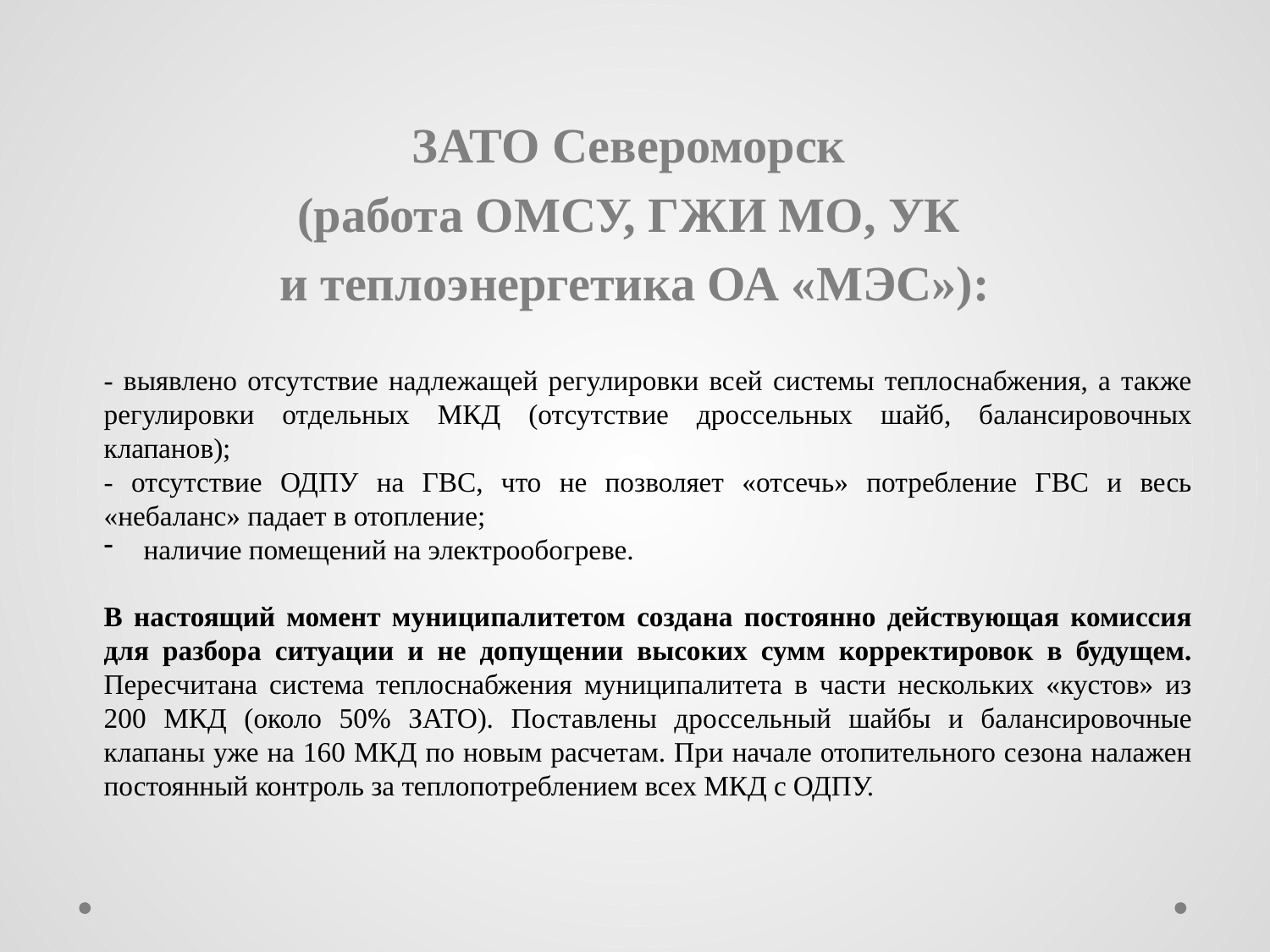

# ЗАТО Североморск
(работа ОМСУ, ГЖИ МО, УК
и теплоэнергетика ОА «МЭС»):
- выявлено отсутствие надлежащей регулировки всей системы теплоснабжения, а также регулировки отдельных МКД (отсутствие дроссельных шайб, балансировочных клапанов);
- отсутствие ОДПУ на ГВС, что не позволяет «отсечь» потребление ГВС и весь «небаланс» падает в отопление;
наличие помещений на электрообогреве.

В настоящий момент муниципалитетом создана постоянно действующая комиссия для разбора ситуации и не допущении высоких сумм корректировок в будущем. Пересчитана система теплоснабжения муниципалитета в части нескольких «кустов» из 200 МКД (около 50% ЗАТО). Поставлены дроссельный шайбы и балансировочные клапаны уже на 160 МКД по новым расчетам. При начале отопительного сезона налажен постоянный контроль за теплопотреблением всех МКД с ОДПУ.